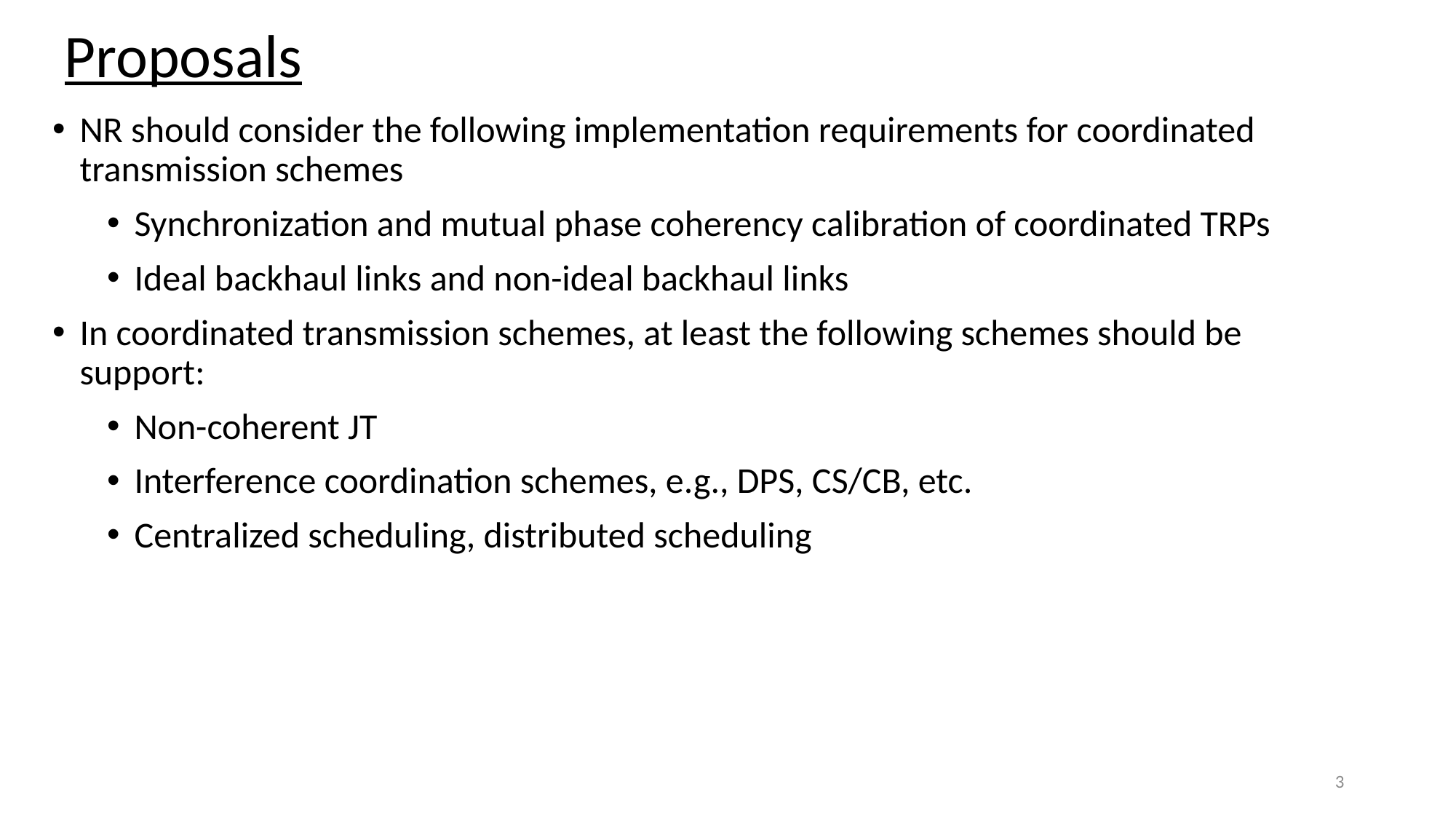

# Proposals
NR should consider the following implementation requirements for coordinated transmission schemes
Synchronization and mutual phase coherency calibration of coordinated TRPs
Ideal backhaul links and non-ideal backhaul links
In coordinated transmission schemes, at least the following schemes should be support:
Non-coherent JT
Interference coordination schemes, e.g., DPS, CS/CB, etc.
Centralized scheduling, distributed scheduling
3